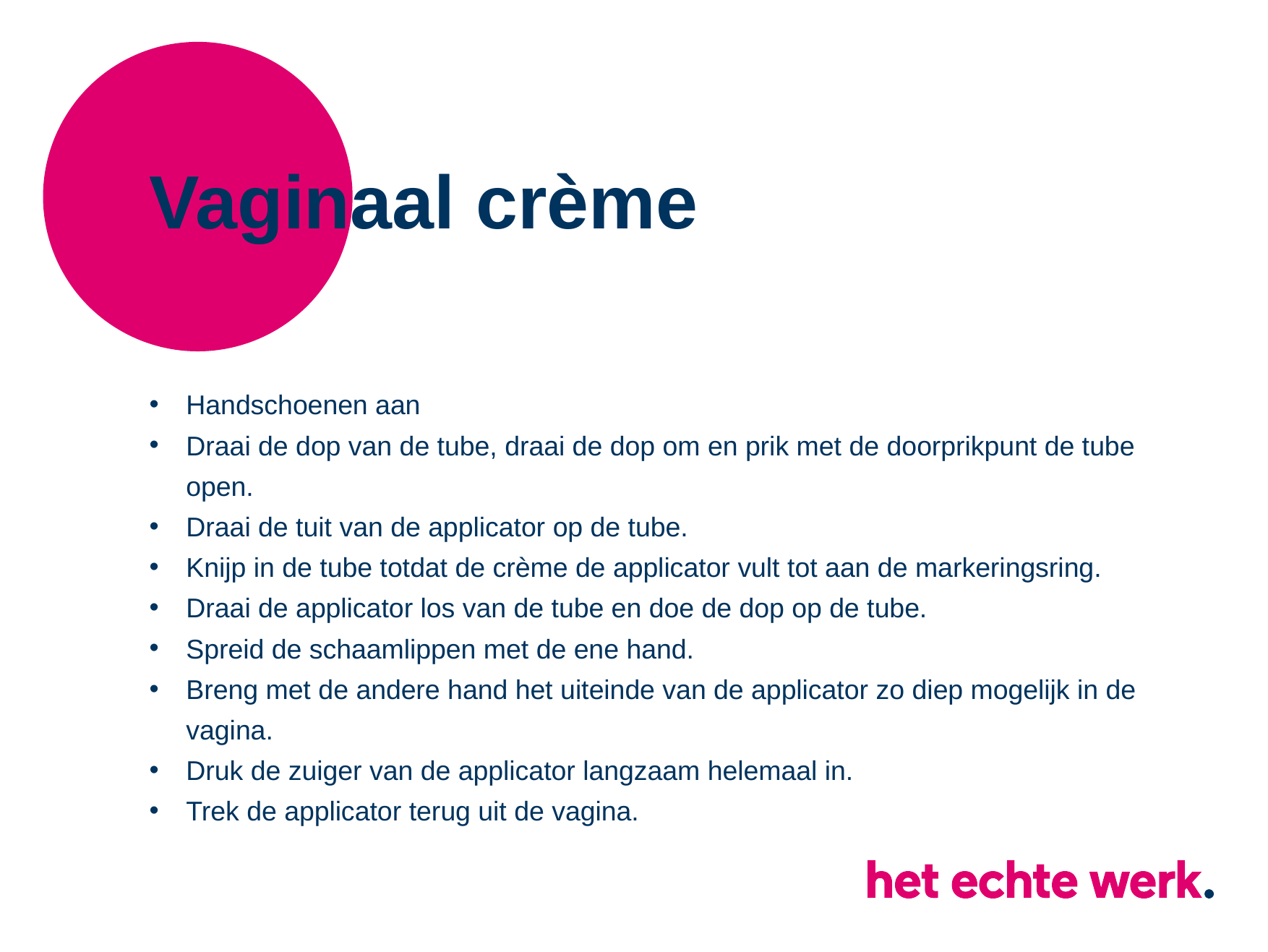

# Vaginaal crème
Handschoenen aan
Draai de dop van de tube, draai de dop om en prik met de doorprikpunt de tube open.
Draai de tuit van de applicator op de tube.
Knijp in de tube totdat de crème de applicator vult tot aan de markeringsring.
Draai de applicator los van de tube en doe de dop op de tube.
Spreid de schaamlippen met de ene hand.
Breng met de andere hand het uiteinde van de applicator zo diep mogelijk in de vagina.
Druk de zuiger van de applicator langzaam helemaal in.
Trek de applicator terug uit de vagina.